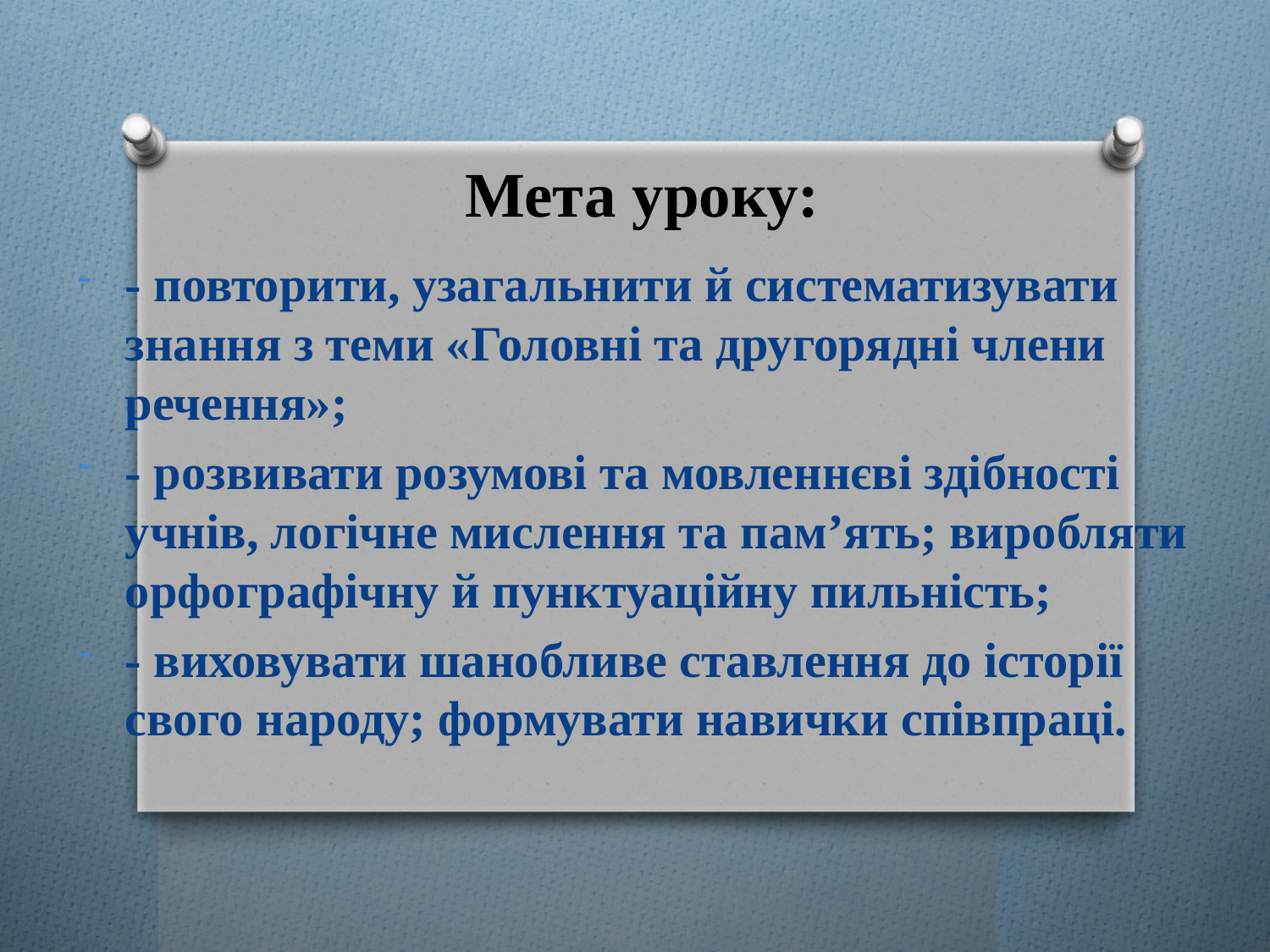

# Мета уроку:
- повторити, узагальнити й систематизувати знання з теми «Головні та другорядні члени речення»;
- розвивати розумові та мовленнєві здібності учнів, логічне мислення та пам’ять; виробляти орфографічну й пунктуаційну пильність;
- виховувати шанобливе ставлення до історії свого народу; формувати навички співпраці.